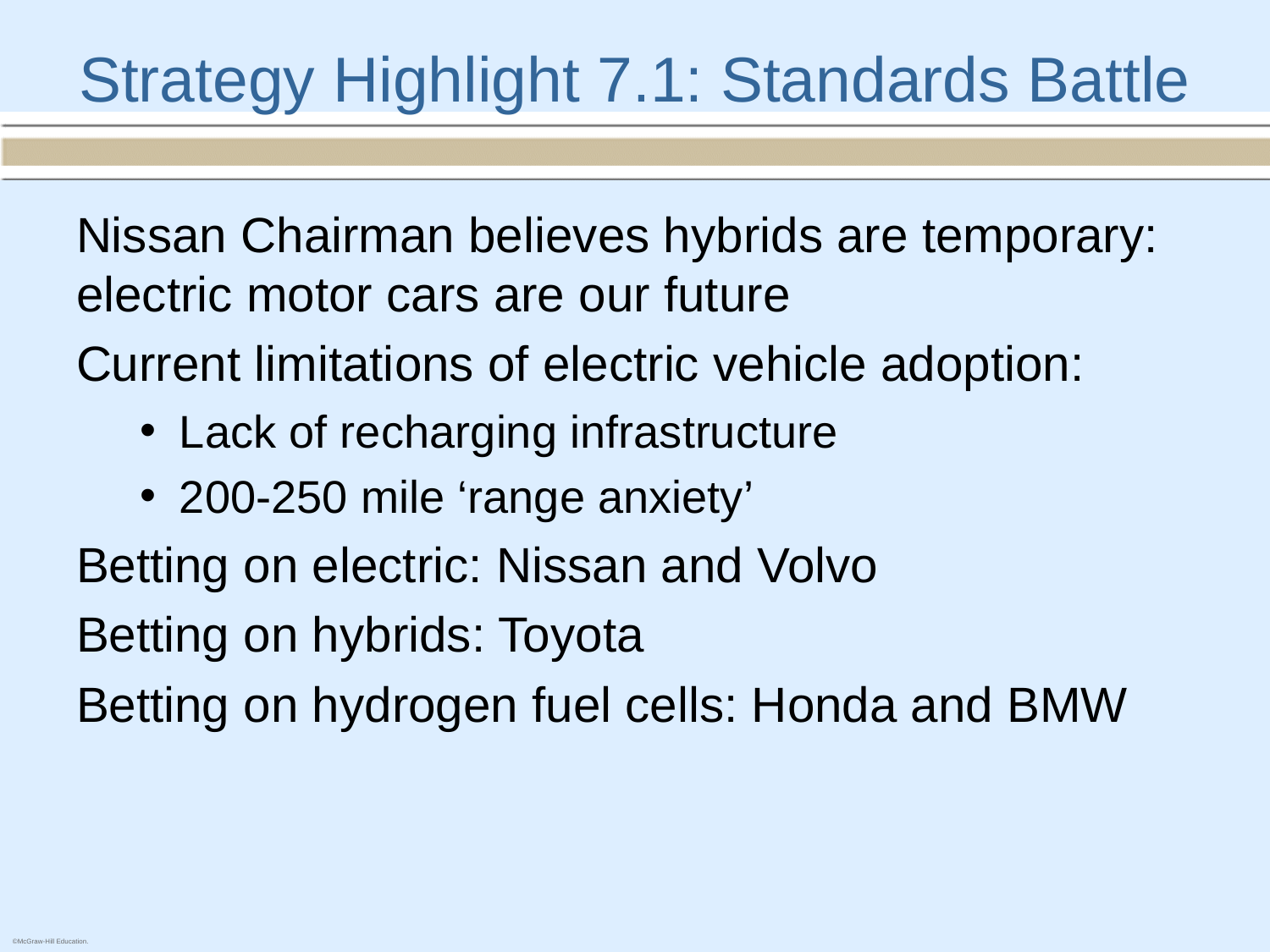

# Strategy Highlight 7.1: Standards Battle
Nissan Chairman believes hybrids are temporary: electric motor cars are our future
Current limitations of electric vehicle adoption:
Lack of recharging infrastructure
200-250 mile ‘range anxiety’
Betting on electric: Nissan and Volvo
Betting on hybrids: Toyota
Betting on hydrogen fuel cells: Honda and BMW